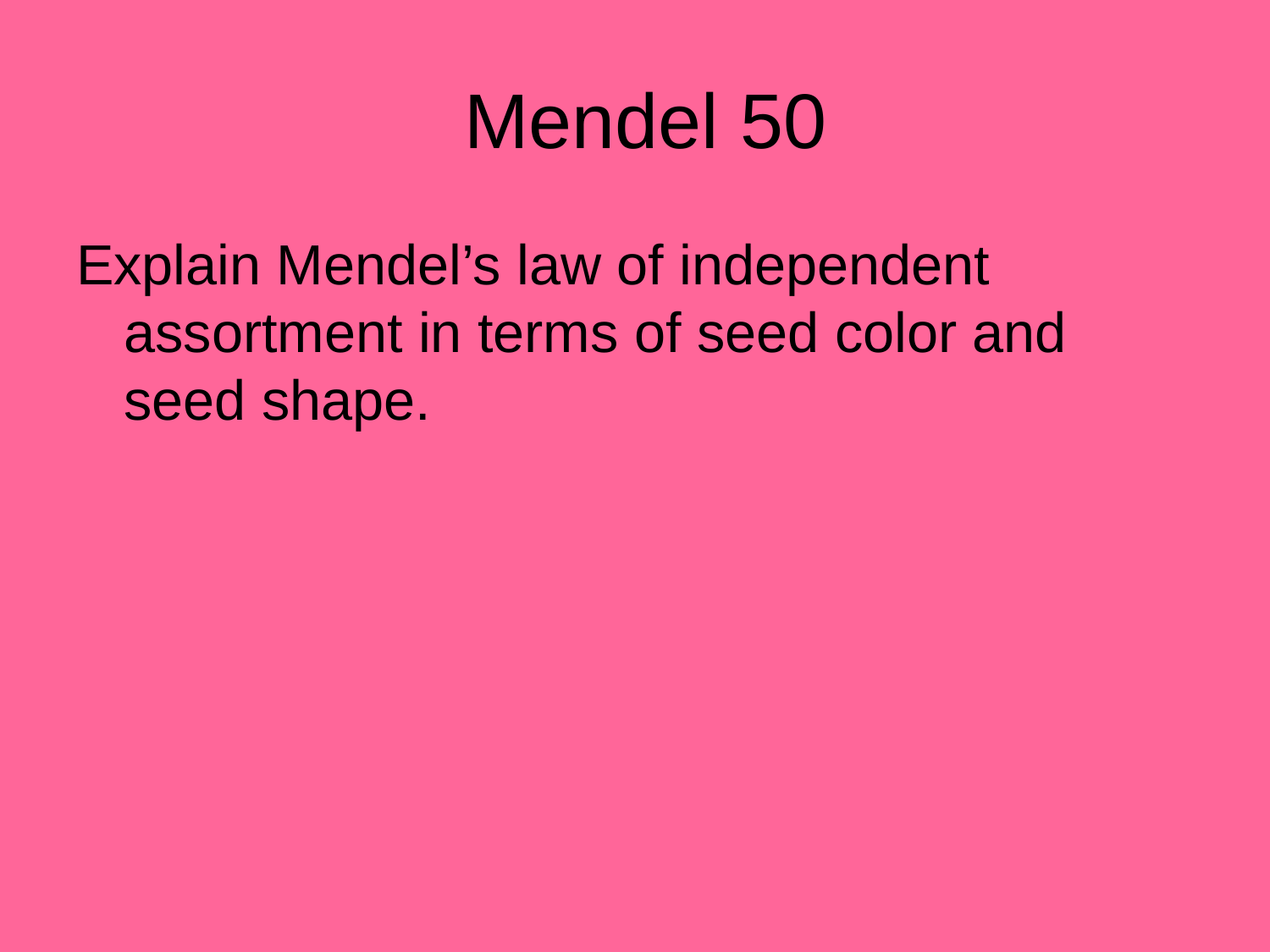

# Mendel 50
Explain Mendel’s law of independent assortment in terms of seed color and seed shape.